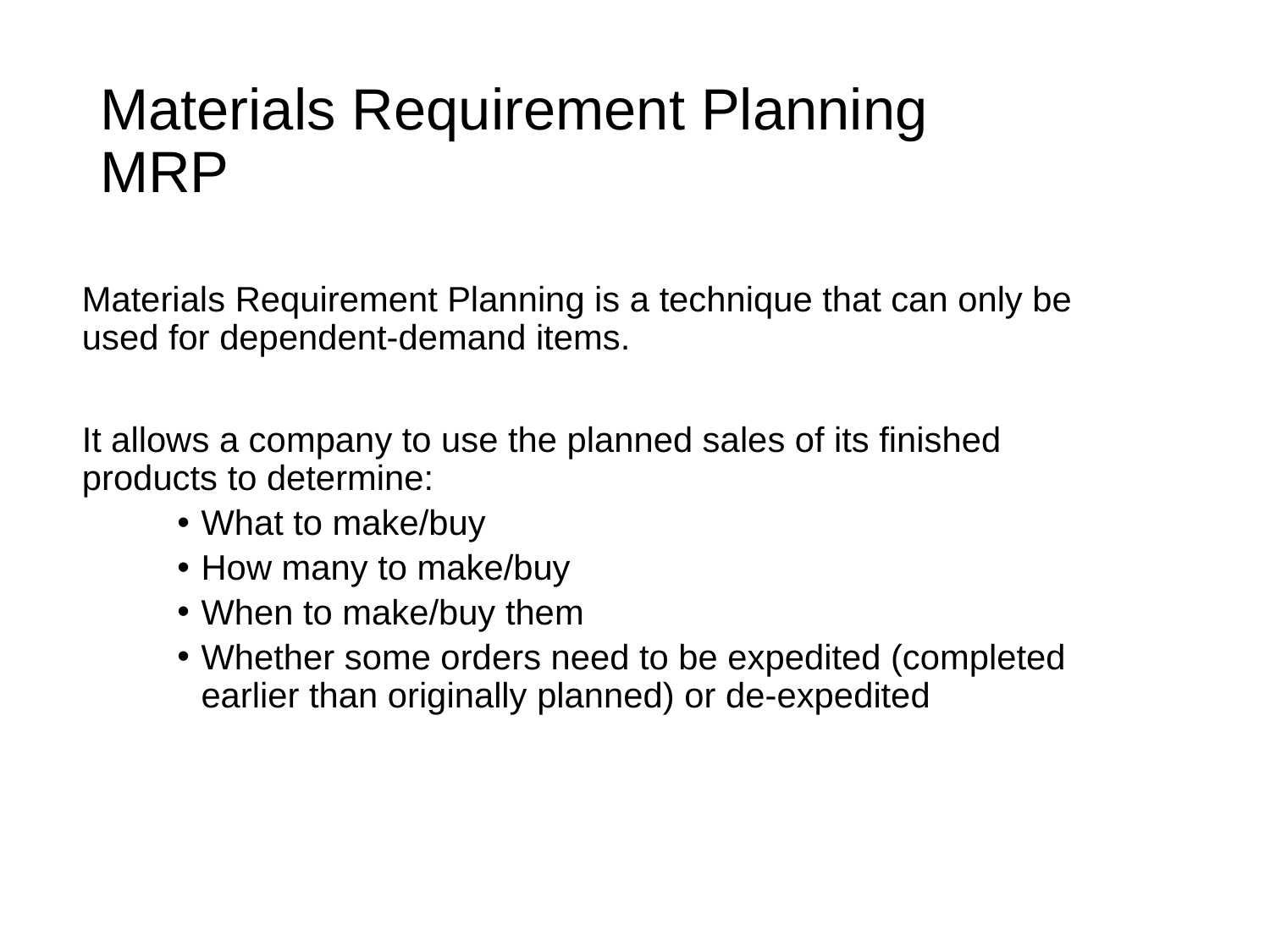

# Materials Requirement Planning MRP
Materials Requirement Planning is a technique that can only be used for dependent-demand items.

It allows a company to use the planned sales of its finished products to determine:
What to make/buy
How many to make/buy
When to make/buy them
Whether some orders need to be expedited (completed earlier than originally planned) or de-expedited